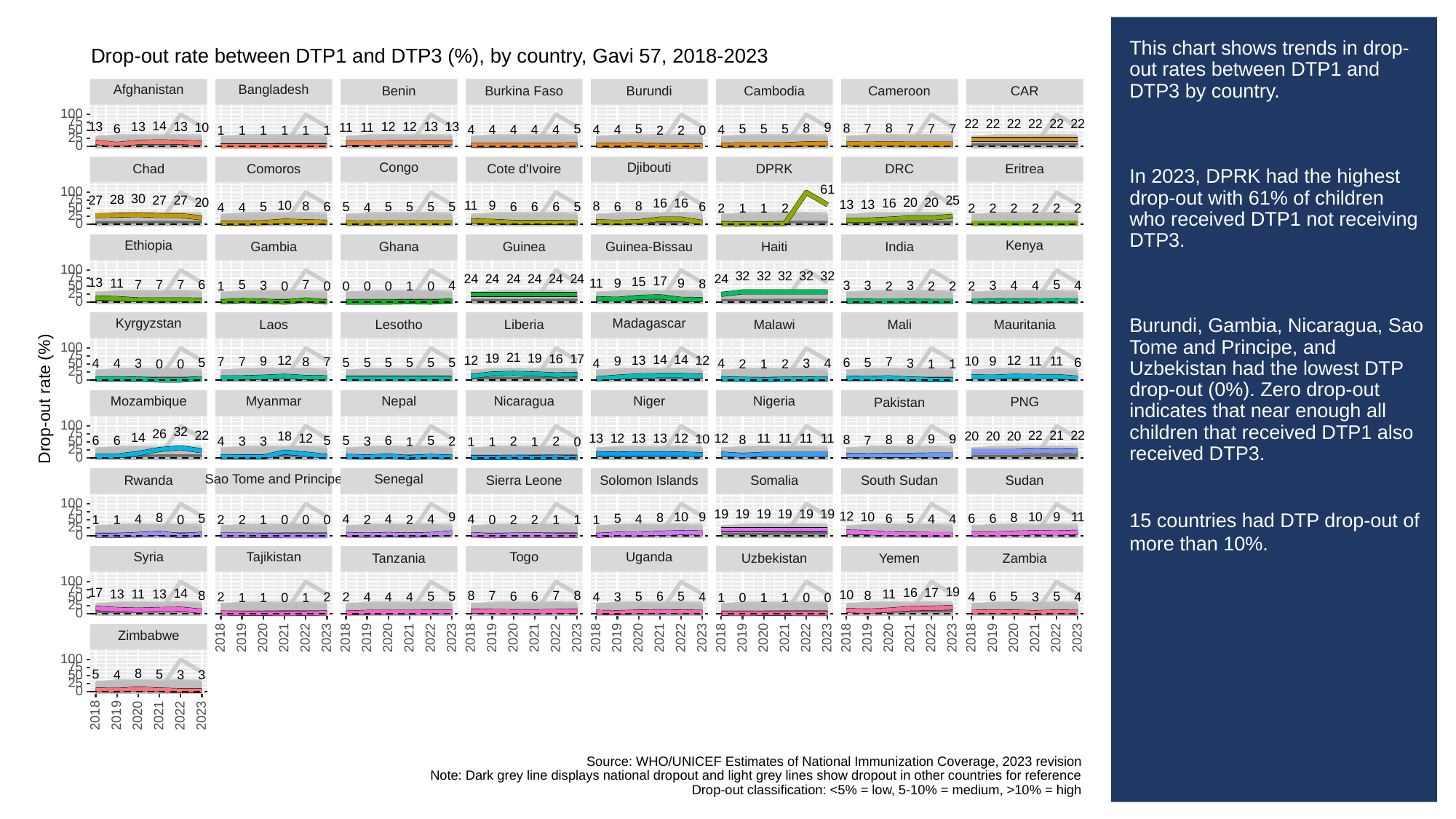

# This chart shows trends in drop-out rates between DTP1 and DTP3 by country.

In 2023, DPRK had the highest drop-out with 61% of children who received DTP1 not receiving DTP3.

Burundi, Gambia, Nicaragua, Sao Tome and Principe, and Uzbekistan had the lowest DTP drop-out (0%). Zero drop-out indicates that near enough all children that received DTP1 also received DTP3.

15 countries had DTP drop-out of more than 10%.

Drop-out rate between DTP1 and DTP3 (%), by country, Gavi 57, 2018-2023

Afghanistan
Bangladesh
Cambodia
Cameroon
CAR
Benin
Burkina Faso
Burundi

100

75

22
22
22
22
22
22
14

13
13
13
13
13
12
12
11
11
10
9
8
8
8
7
7
7
7
6
5
5
5
5
5
50
4
4
4
4
4
4
4
4
2
2

1
1
1
1
1
1
0

25

0

Congo
Djibouti
Chad
Comoros
Cote d'Ivoire
DRC
Eritrea
DPRK
100

61
100

30
75
28
27
27
27

25
20
20
20
16
16
16

13
13
11
10
9
8
8
8
6
6
6
6
6
6
5
5
5
5
5
5
5
50
4
4
4
2
2
2
2
2
2
2
2

1
1

25

0

Kenya
Ethiopia
Gambia
Ghana
Guinea
Guinea-Bissau
Haiti
India

100

32
32
32
32
32
75

24
24
24
24
24
24
24
17
15

13
11
11
9
9
8
7
7
7
7
6
5
5
50
4
4
4
4
3
3
3
3
3
2
2
2
2

1
1
0
0
0
0
0
0

25

0

Kyrgyzstan
Madagascar
Laos
Lesotho
Liberia
Malawi
Mali
Mauritania

100

75

21
19
19
17
16
14
14

13
12
12
12
12
11
11
10
9
9
9
8
7
7
7
7
6
6
5
5
5
5
5
5
5
5
50
4
4
4
4
4
3
3
3
2
2

1
1
1
0
0

25

0

Drop-out rate (%)
Myanmar
Nicaragua
Niger
Nigeria
Mozambique
Nepal
PNG
Pakistan

100

32
75
26

22
22
22
21
20
20
20
18
14

13
13
13
12
12
12
12
11
11
11
11
10
9
9
8
8
8
8
7
6
6
6
5
5
5
50
4
3
3
3
2
2
2

1
1
1
1
0

25

0

Senegal
Sao Tome and Principe
Sierra Leone
Solomon Islands
Somalia
South Sudan
Sudan
Rwanda

100

75

19
19
19
19
19
19

12
11
10
10
10
9
9
9
8
8
8
6
6
6
5
5
5
50
4
4
4
4
4
4
4
4
2
2
2
2
2
2

1
1
1
1
1
1
0
0
0
0
0

25

0

Syria
Tajikistan
Togo
Uganda
Uzbekistan
Tanzania
Yemen
Zambia

100

75

19
17
17
16
14

13
13
11
11
10
8
8
8
8
7
7
6
6
6
6
5
5
5
5
5
5
50
4
4
4
4
4
4
4
3
3
2
2
2

1
1
1
1
1
1
0
0
0
0

25

0

Zimbabwe
2023
2023
2023
2023
2023
2023
2023
2018
2019
2020
2021
2022
2018
2019
2020
2021
2022
2018
2019
2020
2021
2022
2018
2019
2020
2021
2022
2018
2019
2020
2021
2022
2018
2019
2020
2021
2022
2018
2019
2020
2021
2022

100

75

8
5
5
50
4
3
3

25

0

2023
2018
2019
2020
2021
2022
Source: WHO/UNICEF Estimates of National Immunization Coverage, 2023 revision
Note: Dark grey line displays national dropout and light grey lines show dropout in other countries for reference
Drop-out classification: <5% = low, 5-10% = medium, >10% = high